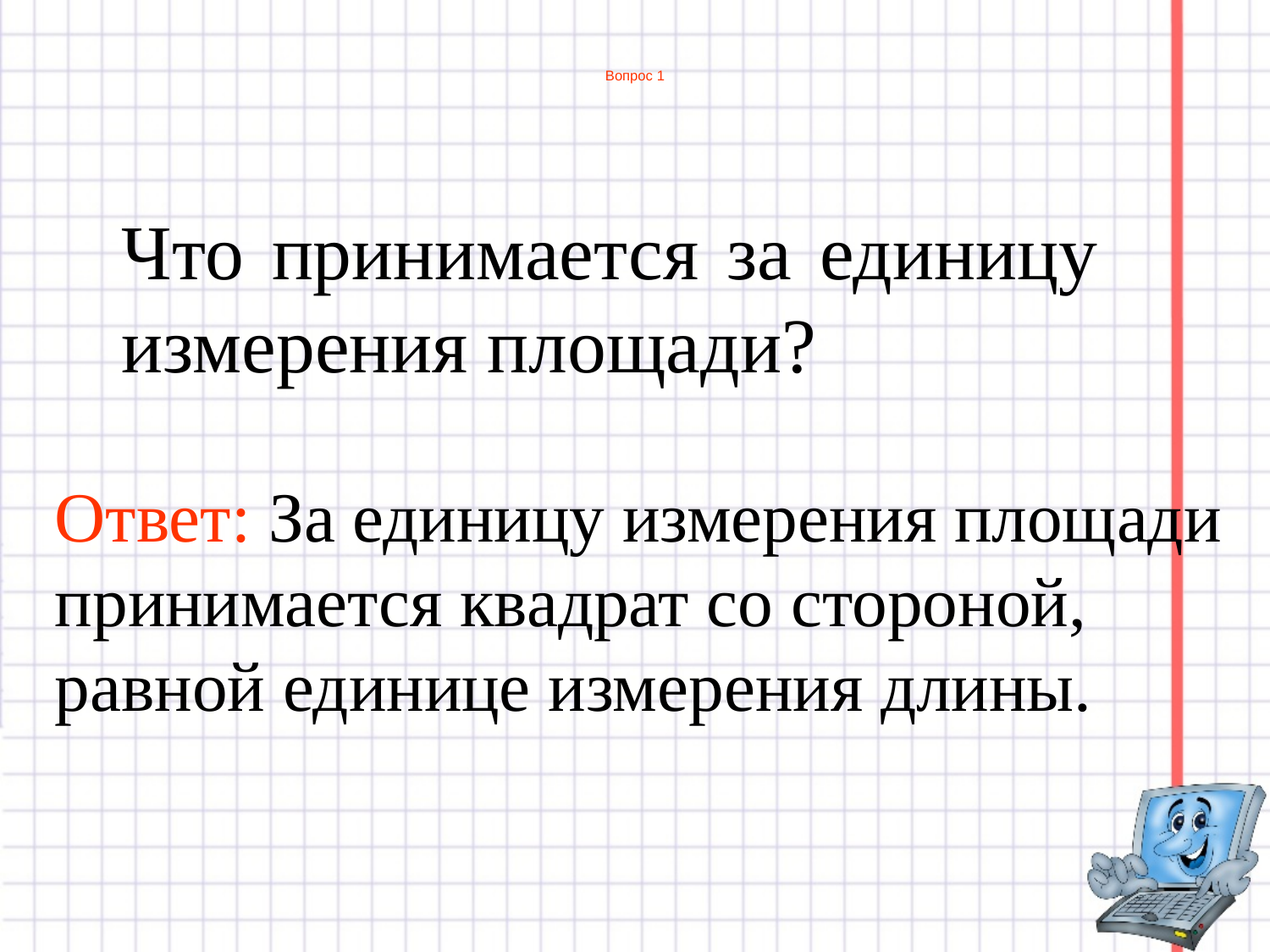

# Вопрос 1

Что принимается за единицу измерения площади?
Ответ: За единицу измерения площади принимается квадрат со стороной, равной единице измерения длины.